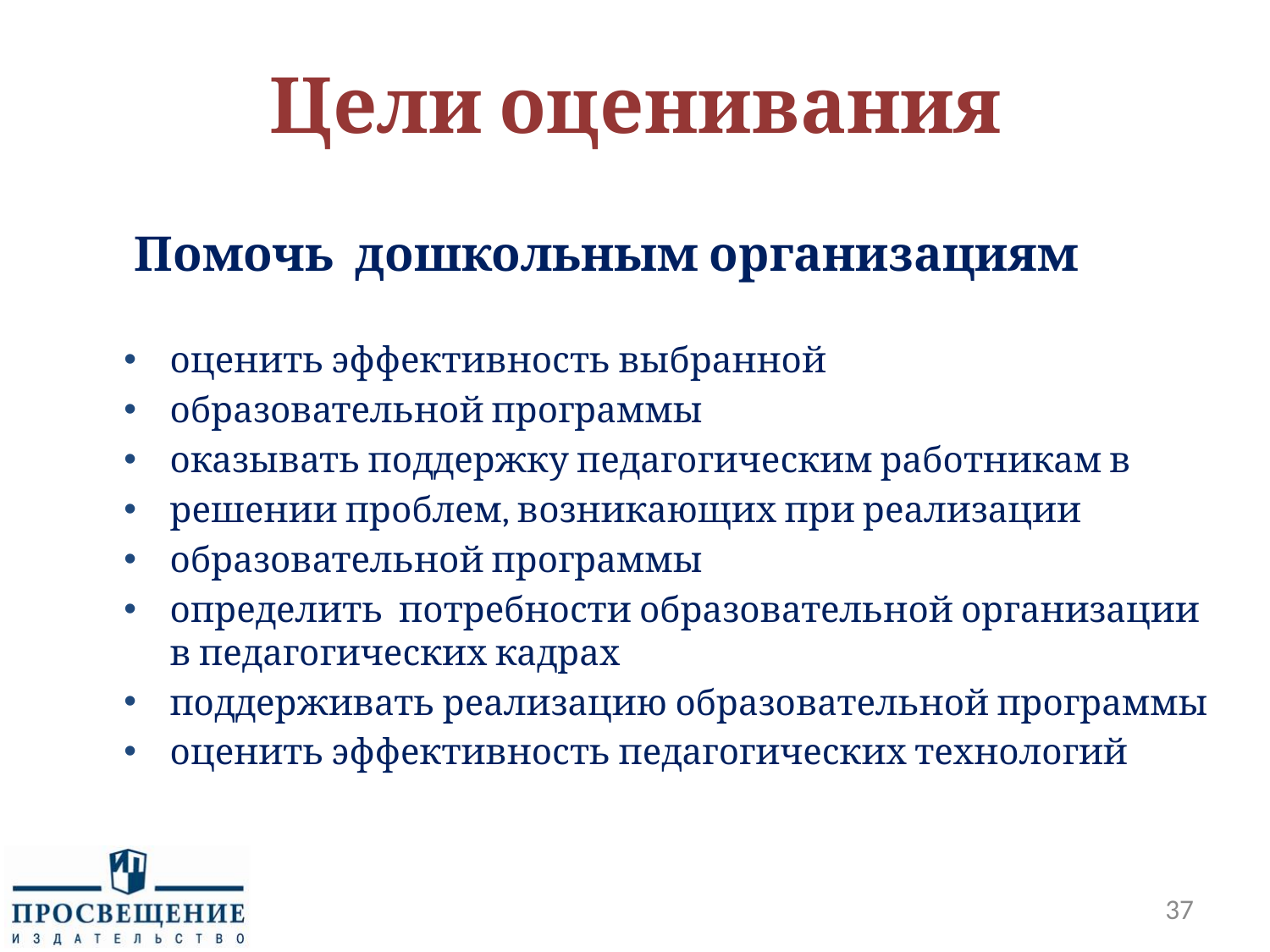

# Цели оценивания

 Помочь  дошкольным организациям

оценить эффективность выбранной
образовательной программы
оказывать поддержку педагогическим работникам в
решении проблем, возникающих при реализации
образовательной программы
определить  потребности образовательной организации в педагогических кадрах
поддерживать реализацию образовательной программы
оценить эффективность педагогических технологий
37